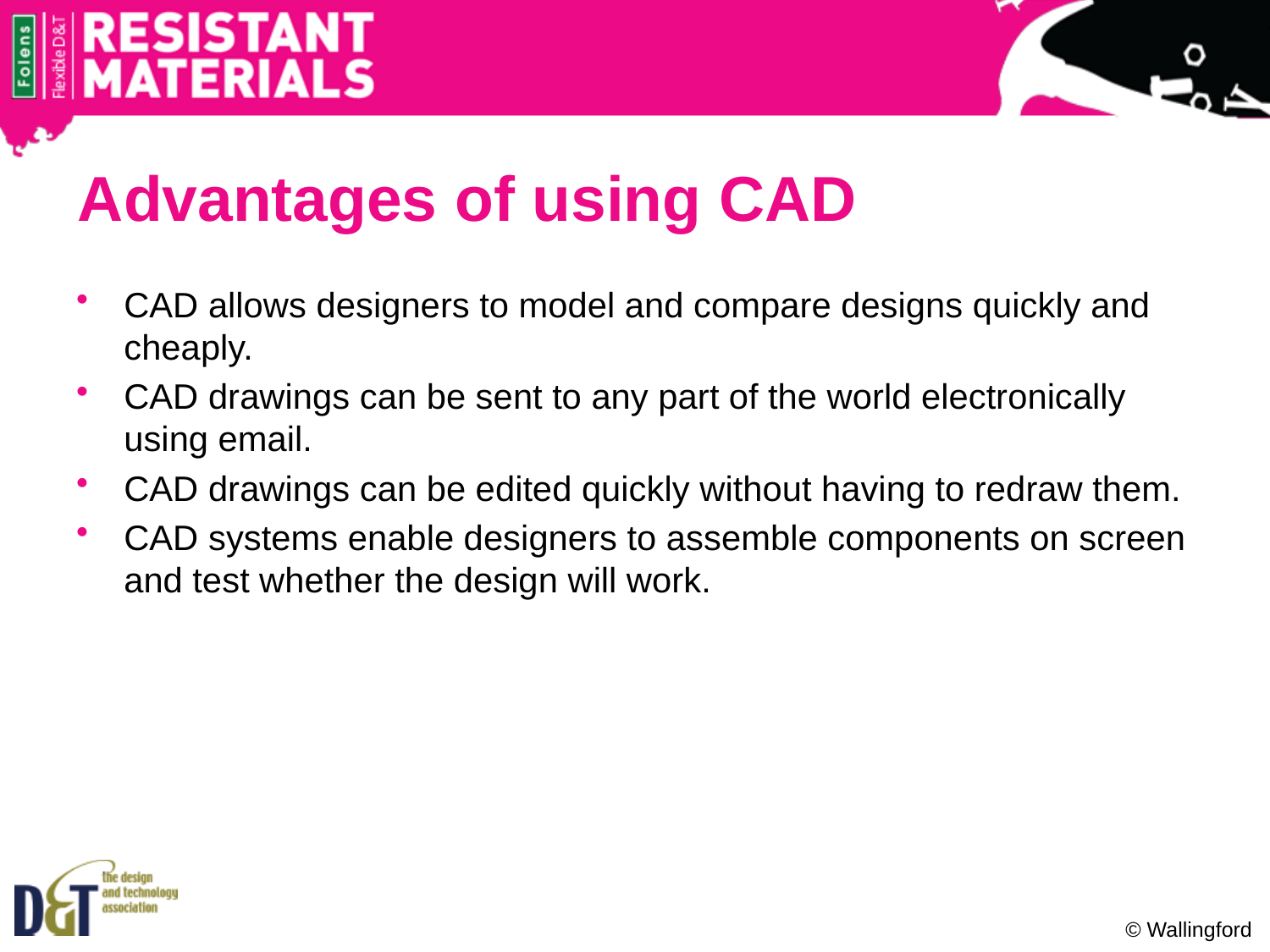

# Advantages of using CAD
CAD allows designers to model and compare designs quickly and cheaply.
CAD drawings can be sent to any part of the world electronically using email.
CAD drawings can be edited quickly without having to redraw them.
CAD systems enable designers to assemble components on screen and test whether the design will work.
© Wallingford